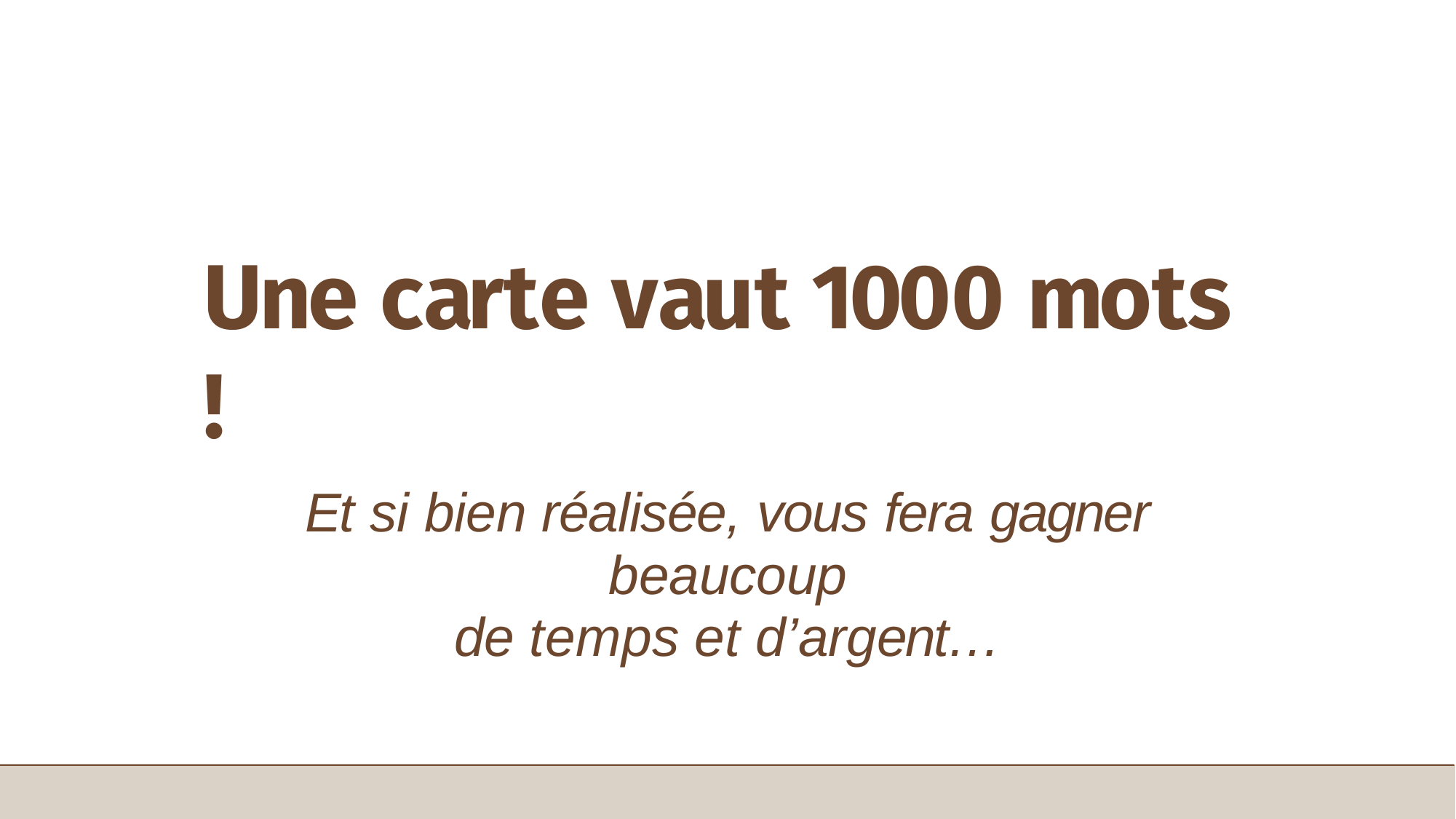

# Une carte vaut 1000 mots !
Et si bien réalisée, vous fera gagner beaucoup
de temps et d’argent…